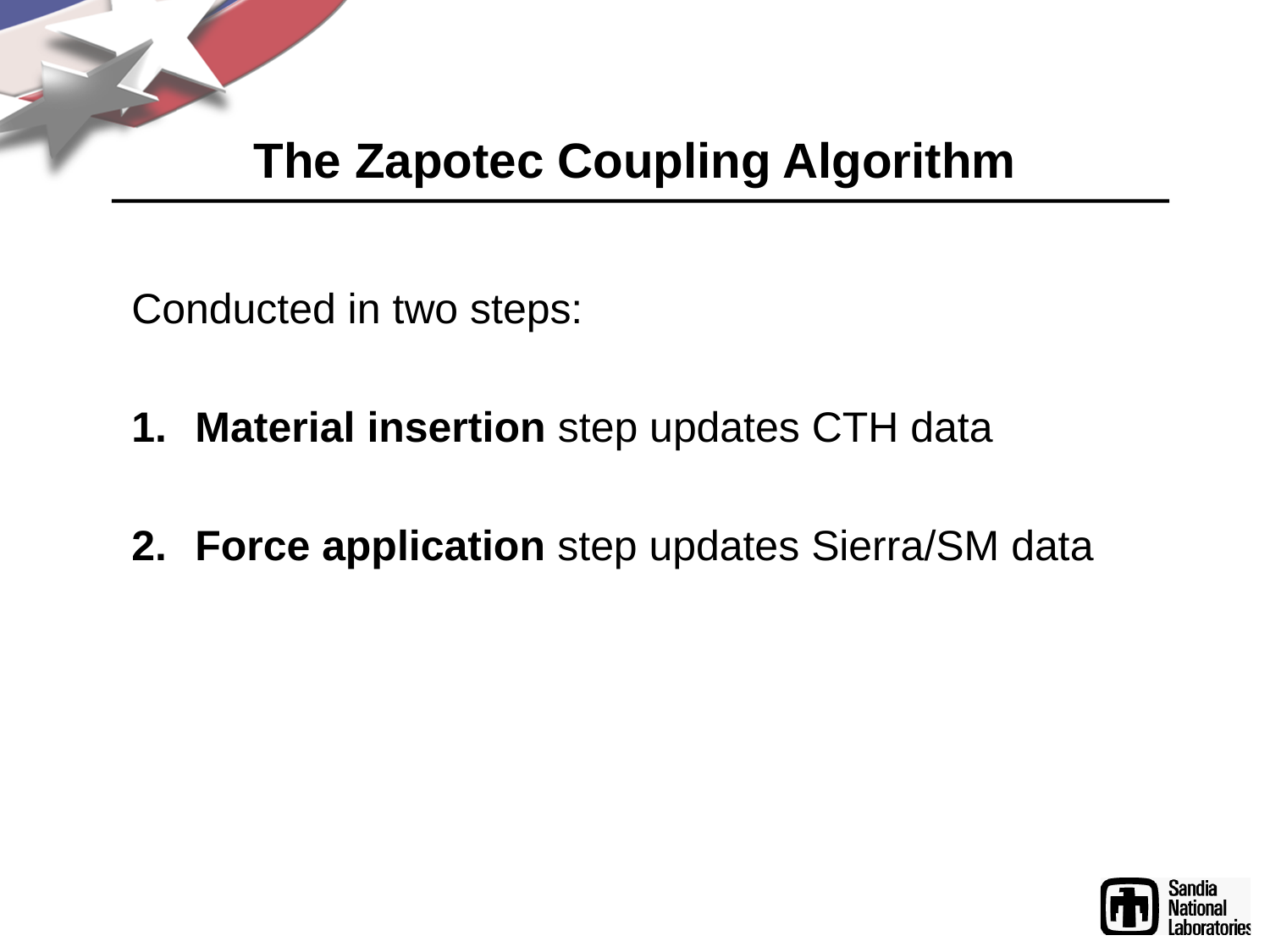

# The Zapotec Coupling Algorithm
Conducted in two steps:

Material insertion step updates CTH data

Force application step updates Sierra/SM data